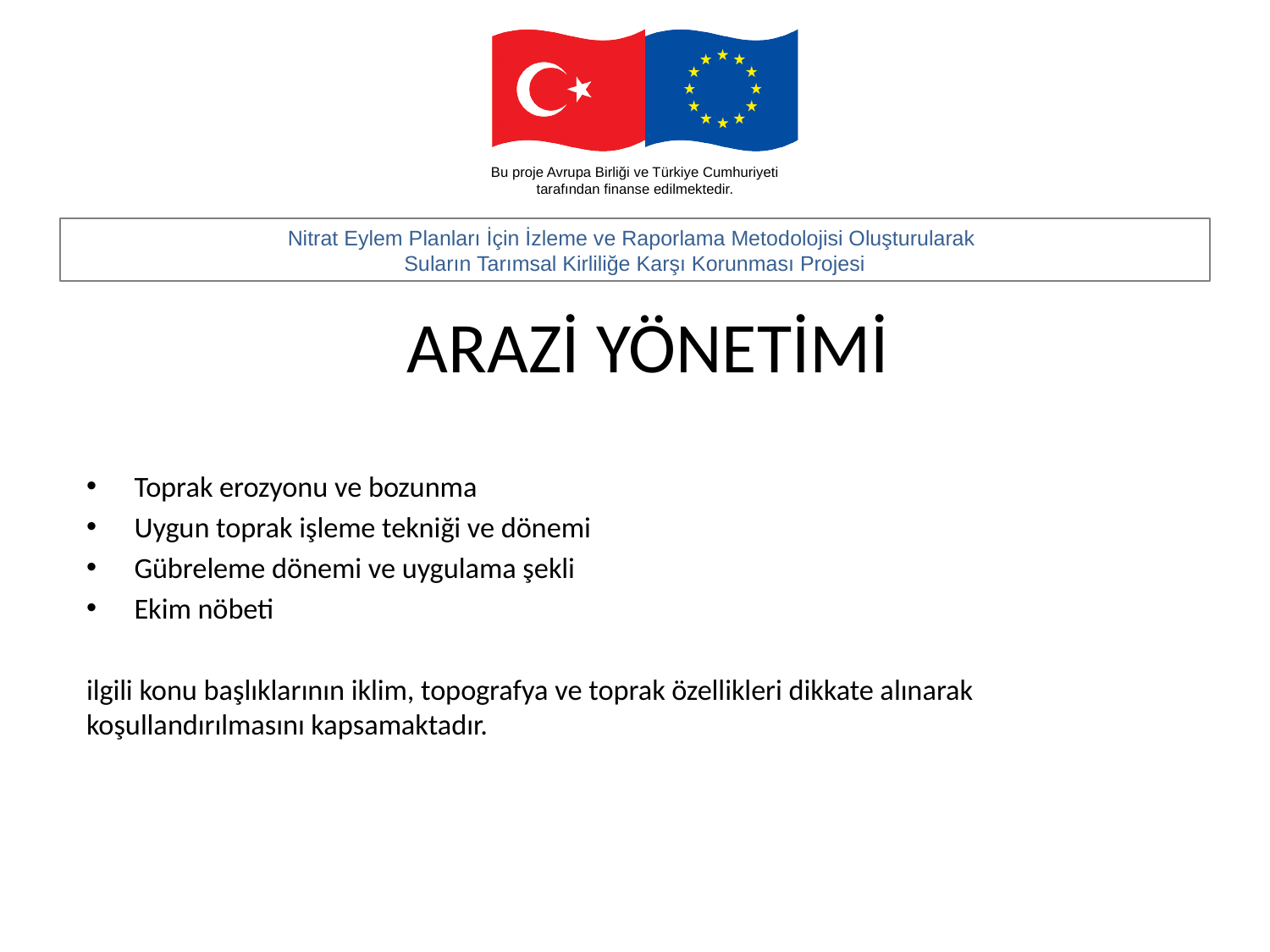

# ARAZİ YÖNETİMİ

Toprak erozyonu ve bozunma
Uygun toprak işleme tekniği ve dönemi
Gübreleme dönemi ve uygulama şekli
Ekim nöbeti

ilgili konu başlıklarının iklim, topografya ve toprak özellikleri dikkate alınarak koşullandırılmasını kapsamaktadır.